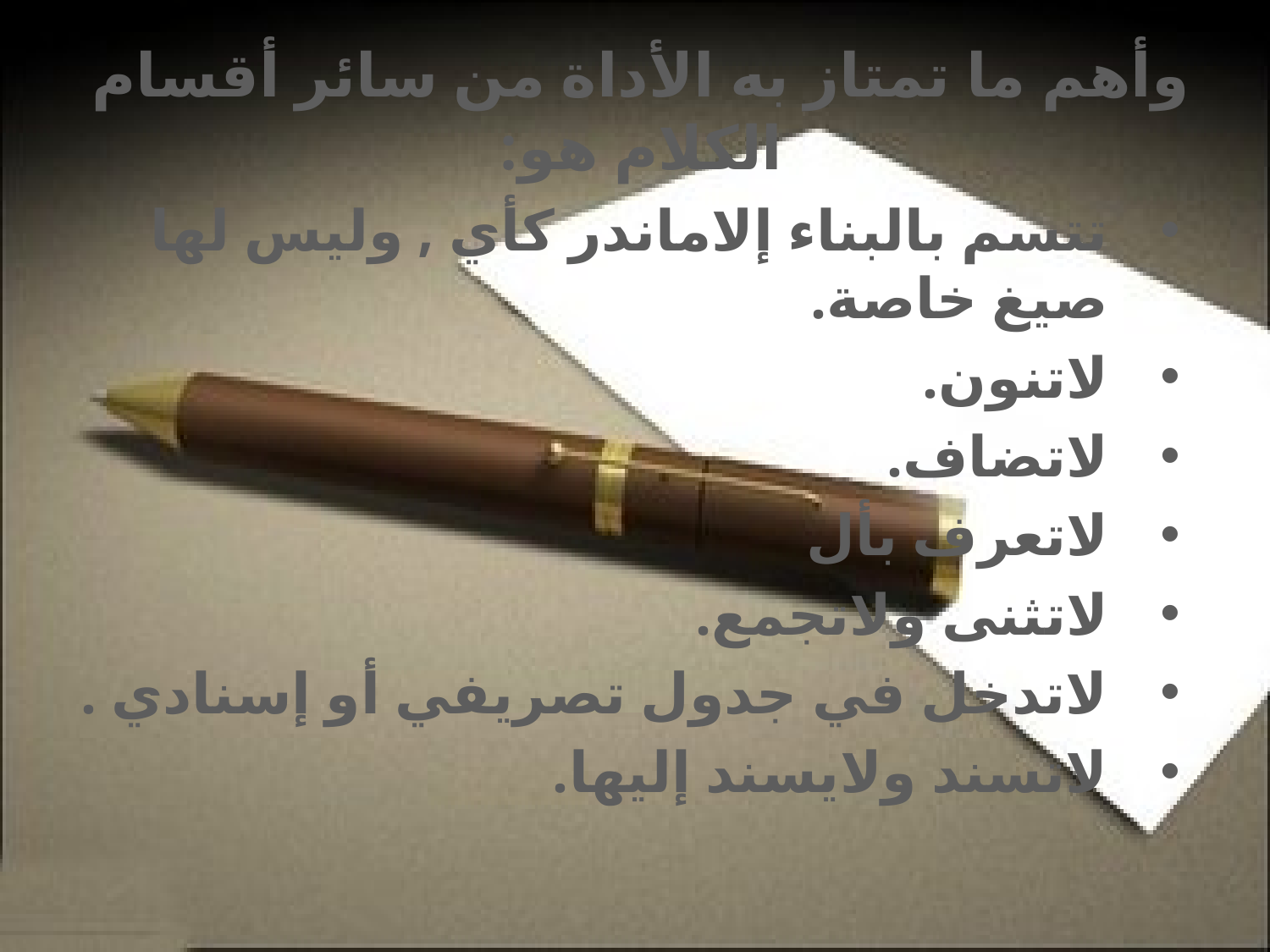

وأهم ما تمتاز به الأداة من سائر أقسام الكلام هو:
تتسم بالبناء إلاماندر كأي , وليس لها صيغ خاصة.
لاتنون.
لاتضاف.
لاتعرف بأل
لاتثنى ولاتجمع.
لاتدخل في جدول تصريفي أو إسنادي .
لاتسند ولايسند إليها.